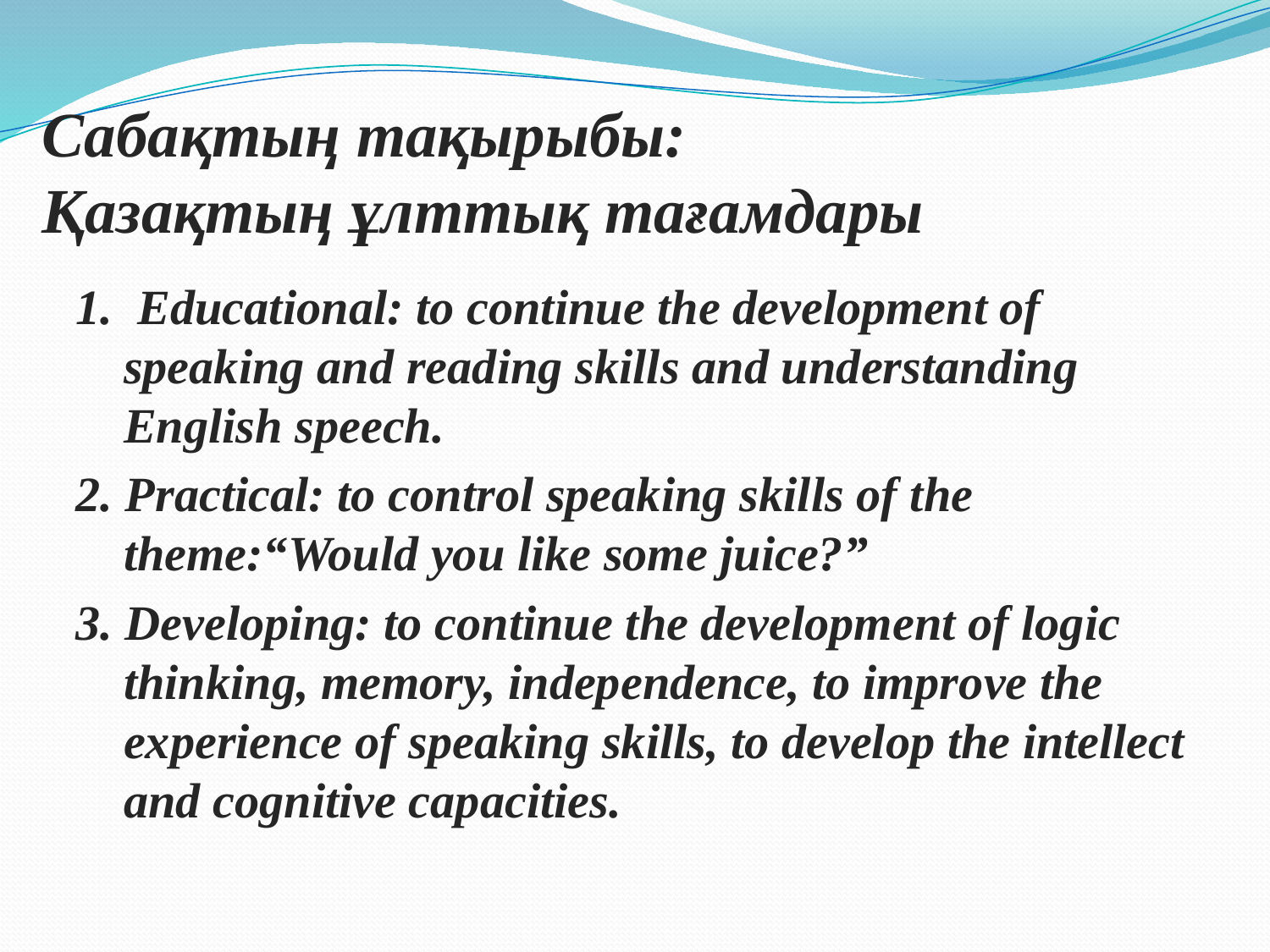

# Сабақтың тақырыбы: Қазақтың ұлттық тағамдары
1.  Educational: to continue the development of speaking and reading skills and understanding English speech.
2. Practical: to control speaking skills of the theme:“Would you like some juice?”
3. Developing: to continue the development of logic thinking, memory, independence, to improve the experience of speaking skills, to develop the intellect and cognitive capacities.